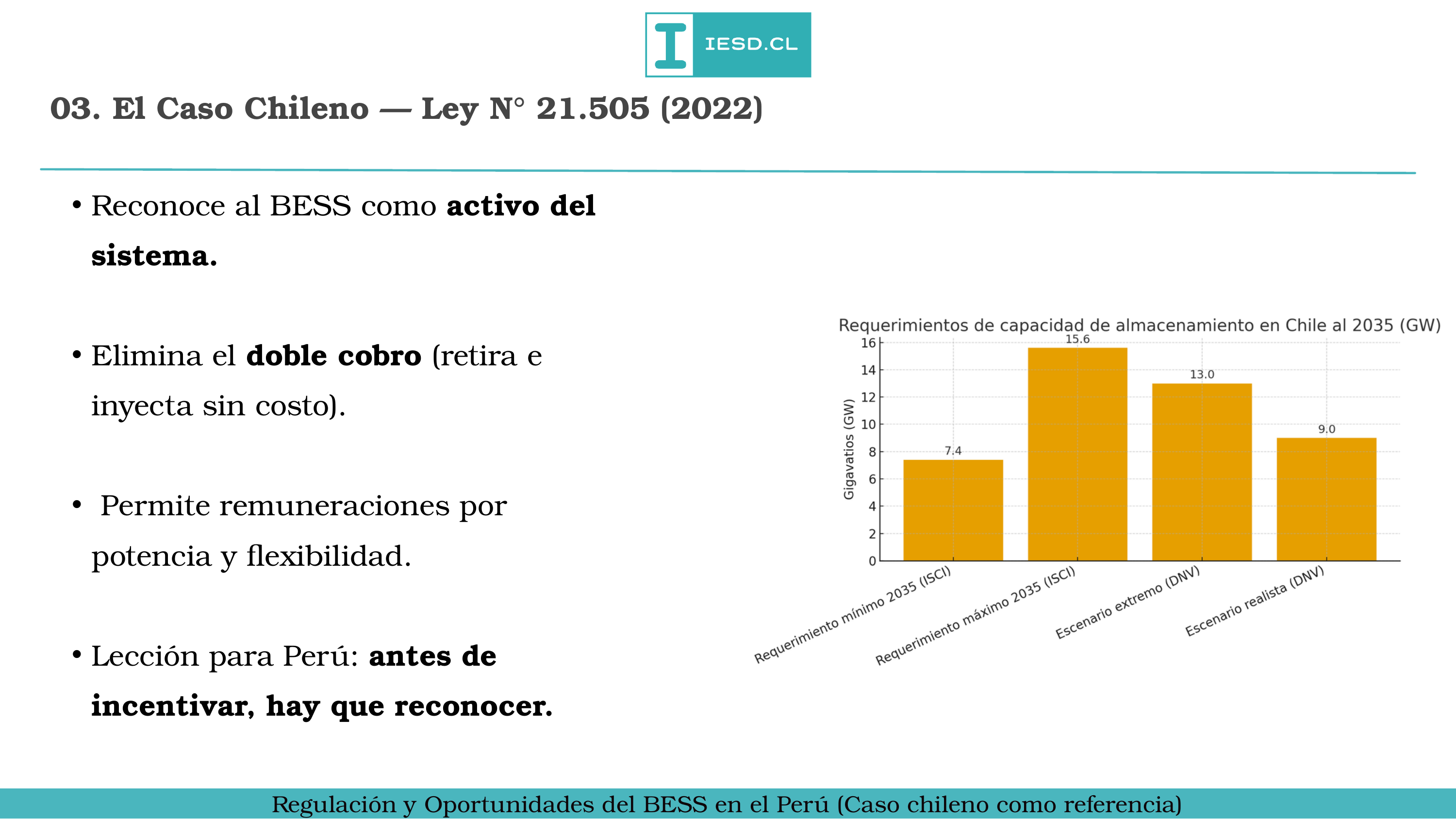

03. El Caso Chileno — Ley N° 21.505 (2022)

Reconoce al BESS como activo del sistema.

Elimina el doble cobro (retira e inyecta sin costo).

 Permite remuneraciones por potencia y flexibilidad.

Lección para Perú: antes de incentivar, hay que reconocer.

Regulación y Oportunidades del BESS en el Perú (Caso chileno como referencia)